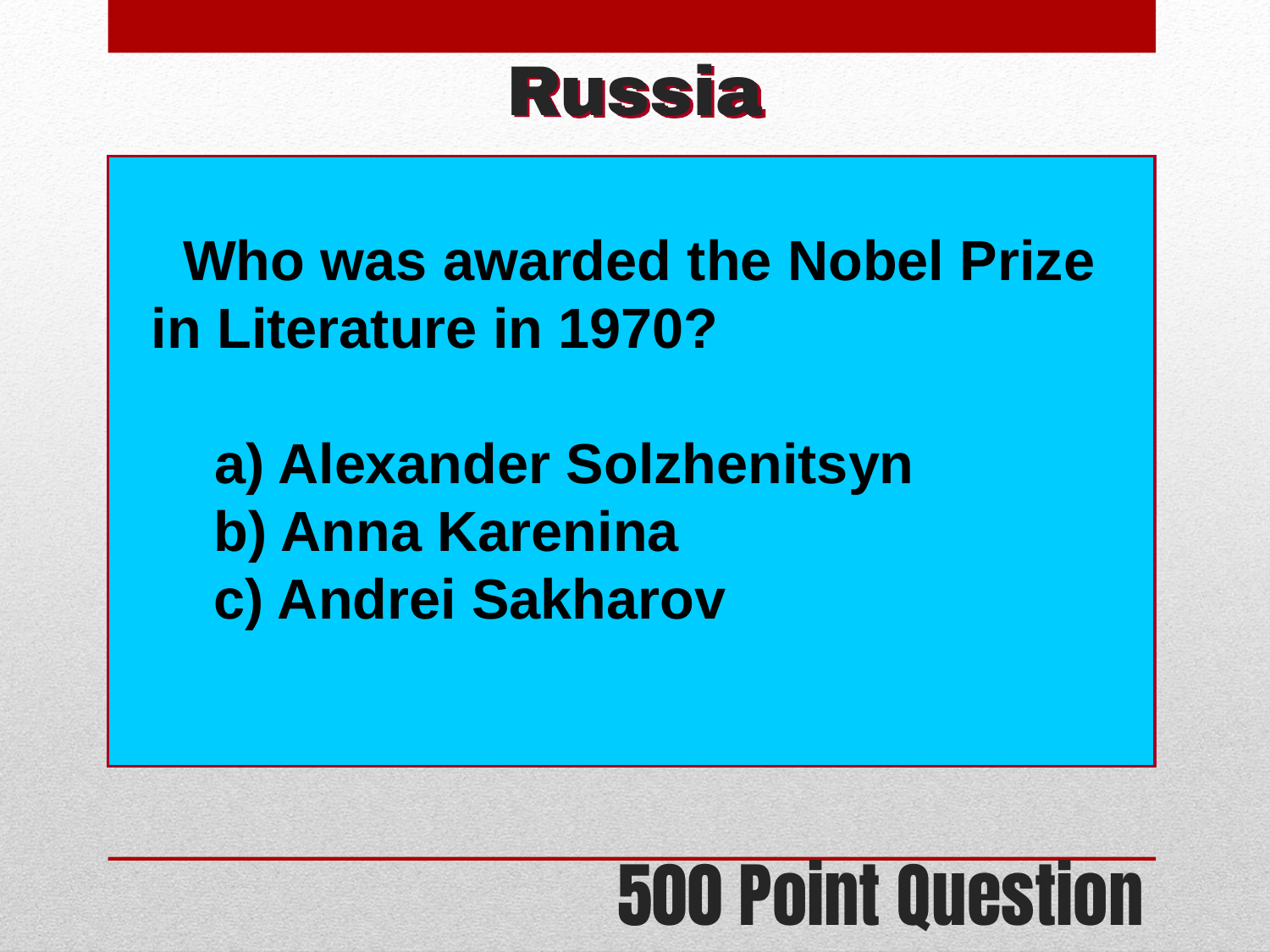

Russia
    Who was awarded the Nobel Prize
  in Literature in 1970?
      a) Alexander Solzhenitsyn
      b) Anna Karenina
      c) Andrei Sakharov
500 Point Question